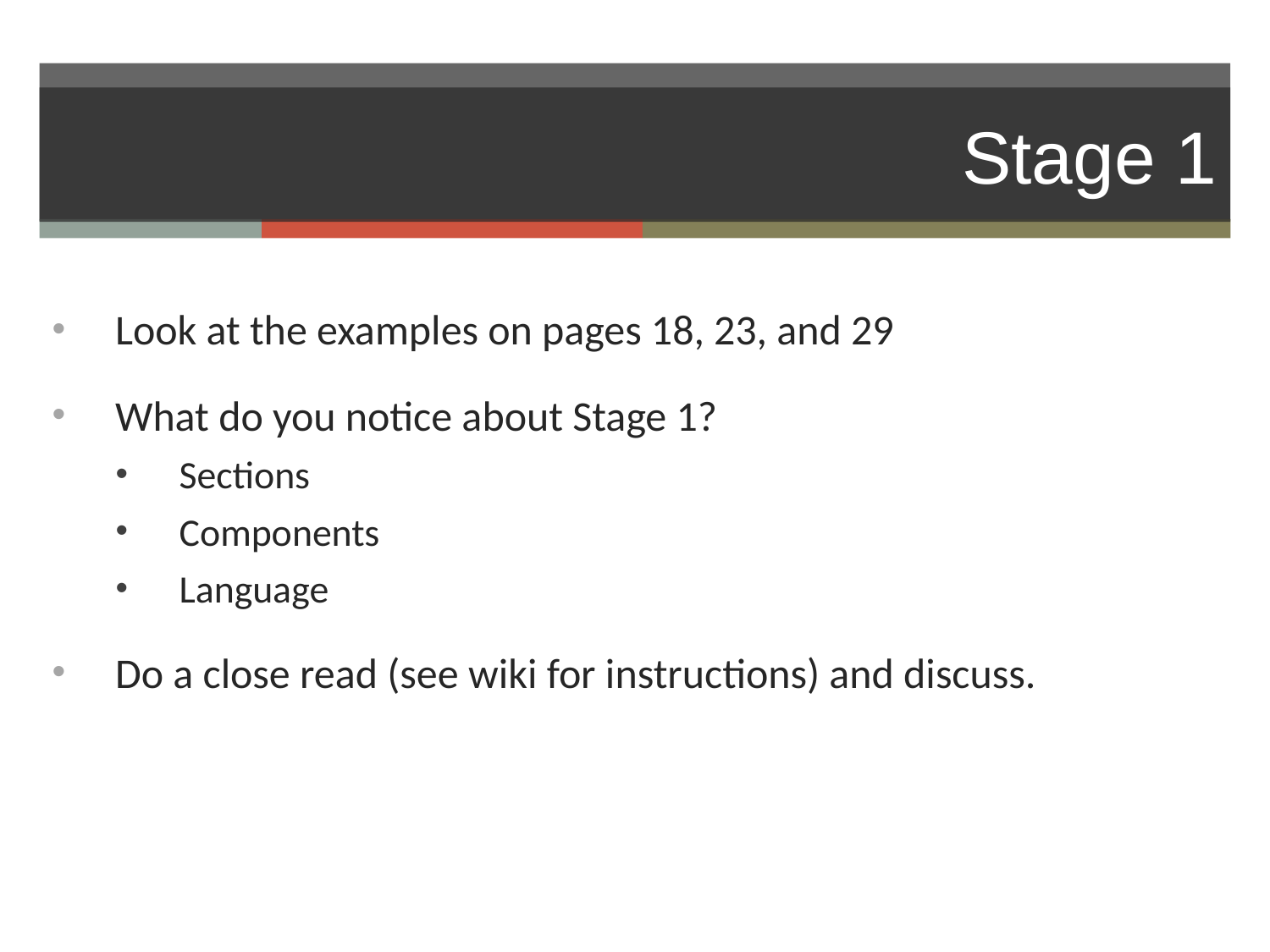

# Stage 1
Look at the examples on pages 18, 23, and 29
What do you notice about Stage 1?
Sections
Components
Language
Do a close read (see wiki for instructions) and discuss.